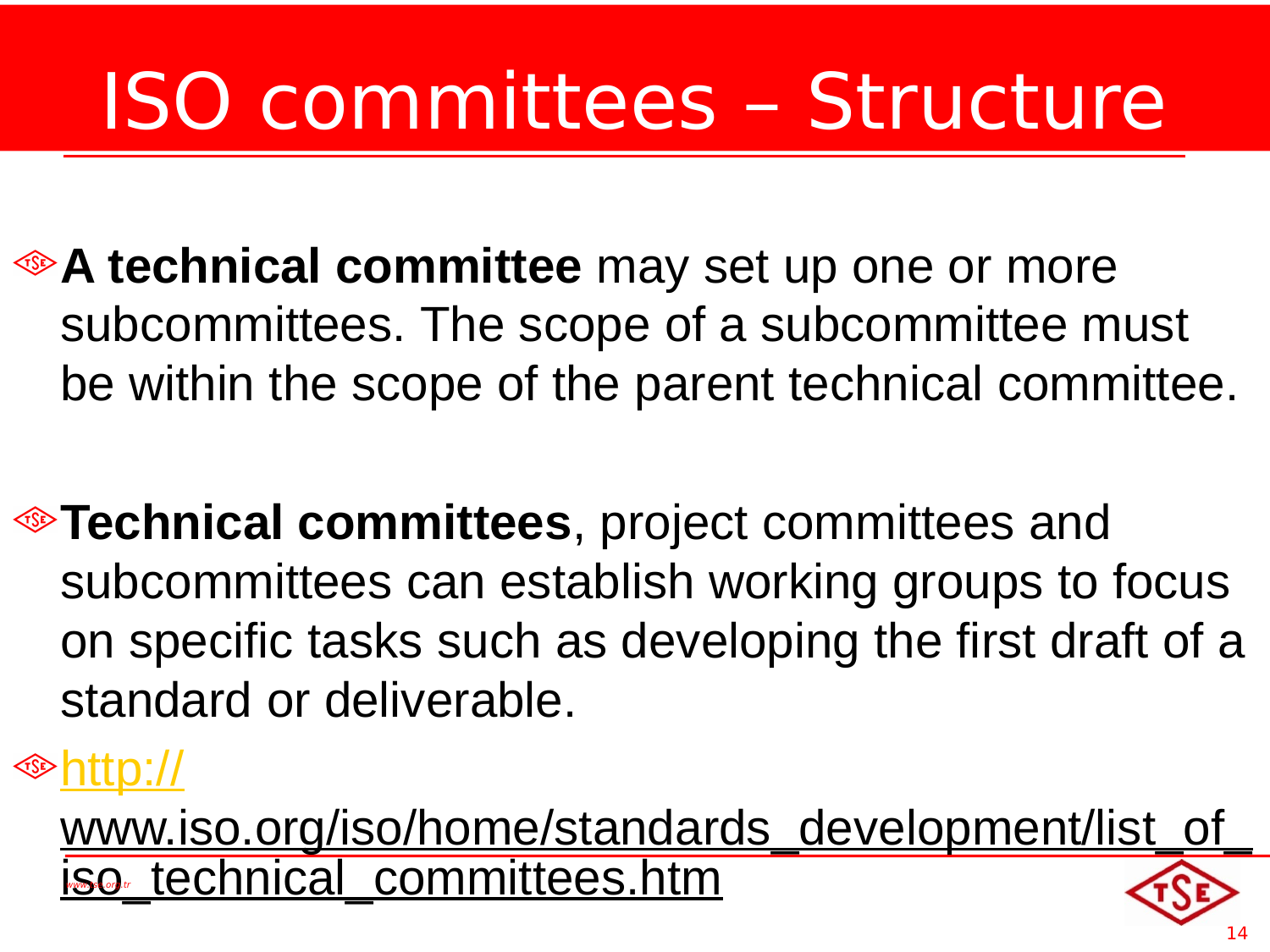

# ISO committees – Structure
A technical committee may set up one or more subcommittees. The scope of a subcommittee must be within the scope of the parent technical committee.

Technical committees, project committees and subcommittees can establish working groups to focus on specific tasks such as developing the first draft of a standard or deliverable.
http://www.iso.org/iso/home/standards_development/list_of_iso_technical_committees.htm

www.tse.org.tr
14